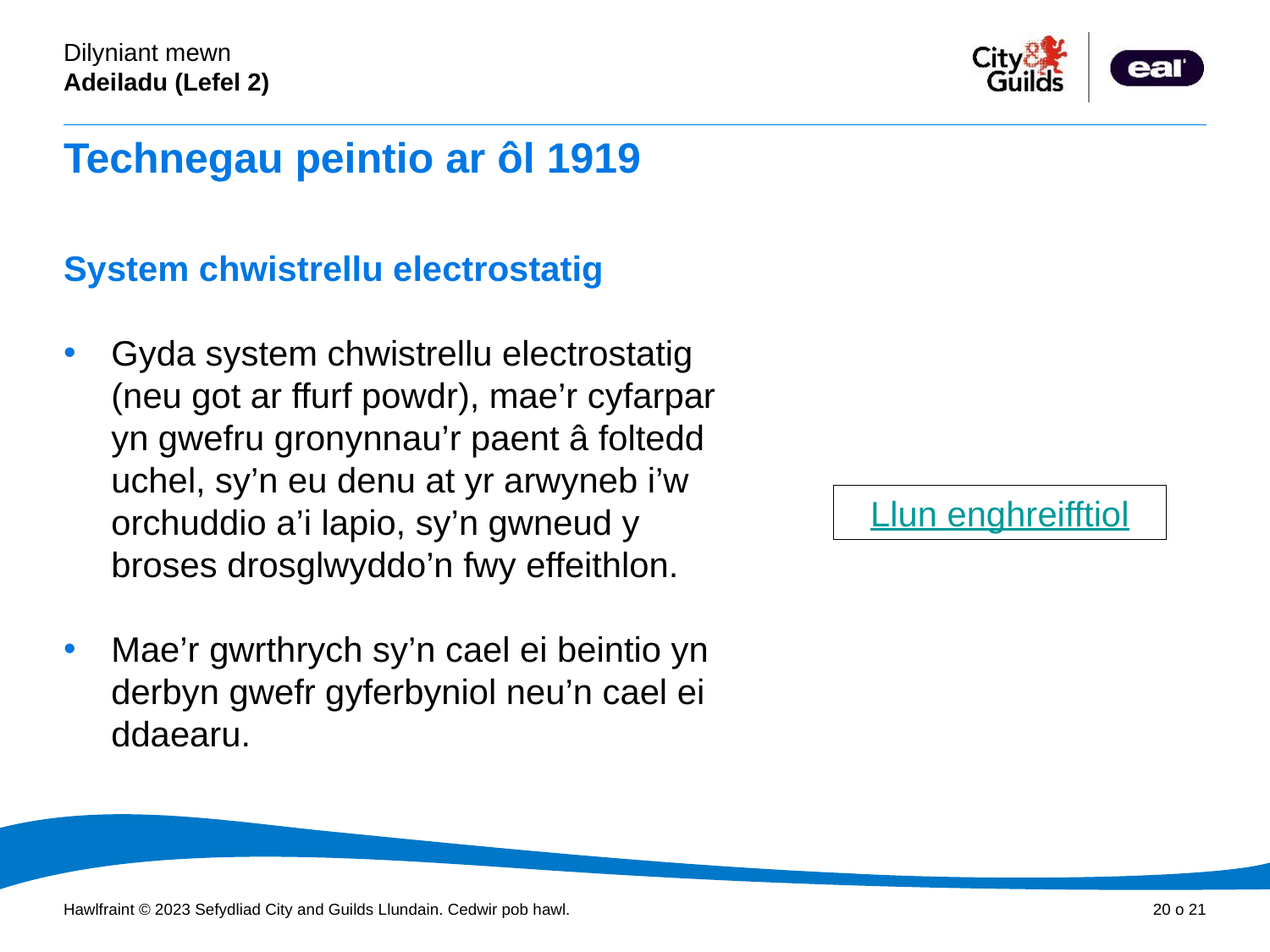

# Technegau peintio ar ôl 1919
System chwistrellu electrostatig

Gyda system chwistrellu electrostatig (neu got ar ffurf powdr), mae’r cyfarpar yn gwefru gronynnau’r paent â foltedd uchel, sy’n eu denu at yr arwyneb i’w orchuddio a’i lapio, sy’n gwneud y broses drosglwyddo’n fwy effeithlon.

Mae’r gwrthrych sy’n cael ei beintio yn derbyn gwefr gyferbyniol neu’n cael ei ddaearu.
Llun enghreifftiol